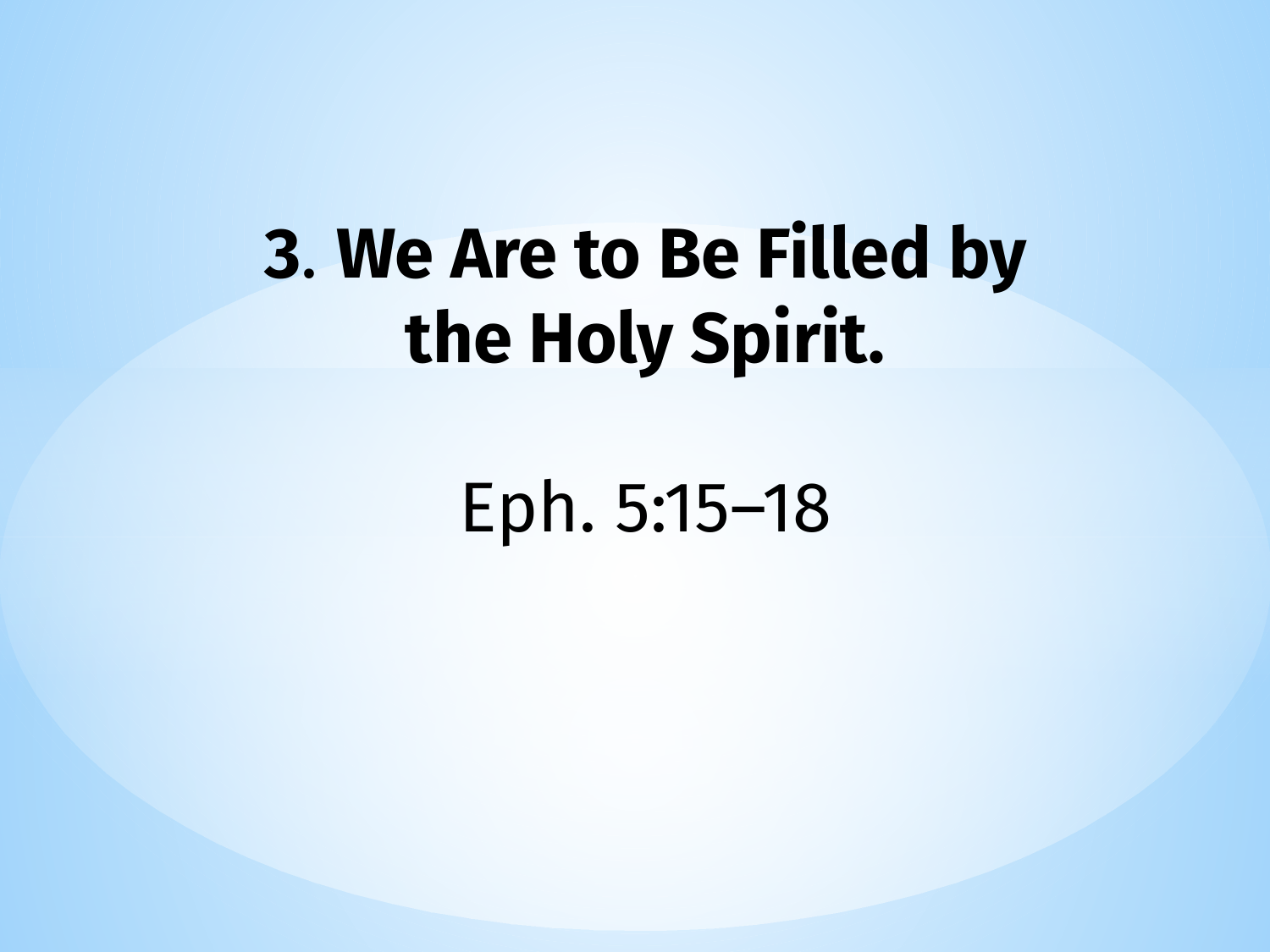

3. We Are to Be Filled by the Holy Spirit.

Eph. 5:15–18